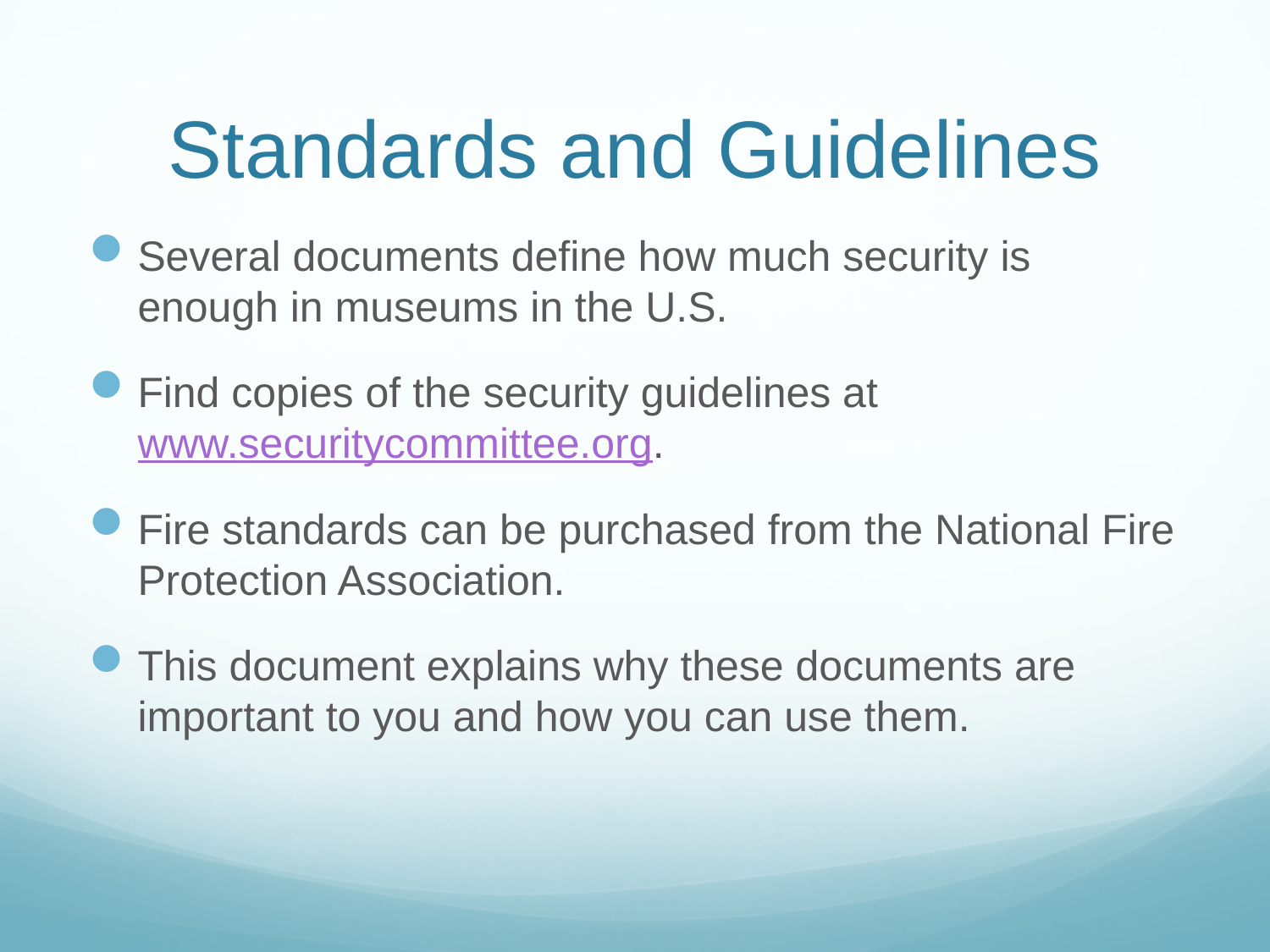

# Standards and Guidelines
Several documents define how much security is enough in museums in the U.S.
Find copies of the security guidelines at www.securitycommittee.org.
Fire standards can be purchased from the National Fire Protection Association.
This document explains why these documents are important to you and how you can use them.